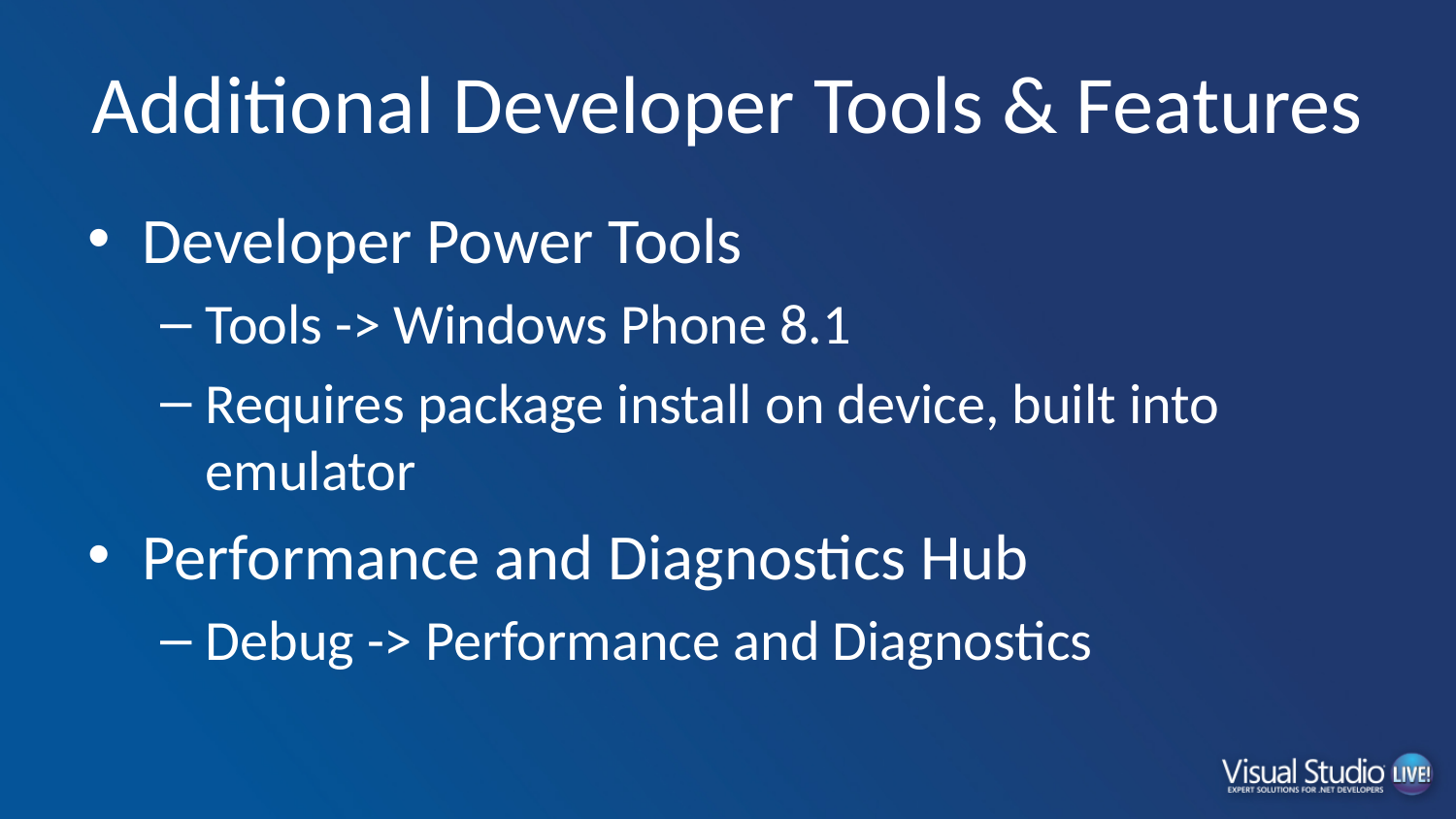

# Additional Developer Tools & Features
Developer Power Tools
Tools -> Windows Phone 8.1
Requires package install on device, built into emulator
Performance and Diagnostics Hub
Debug -> Performance and Diagnostics